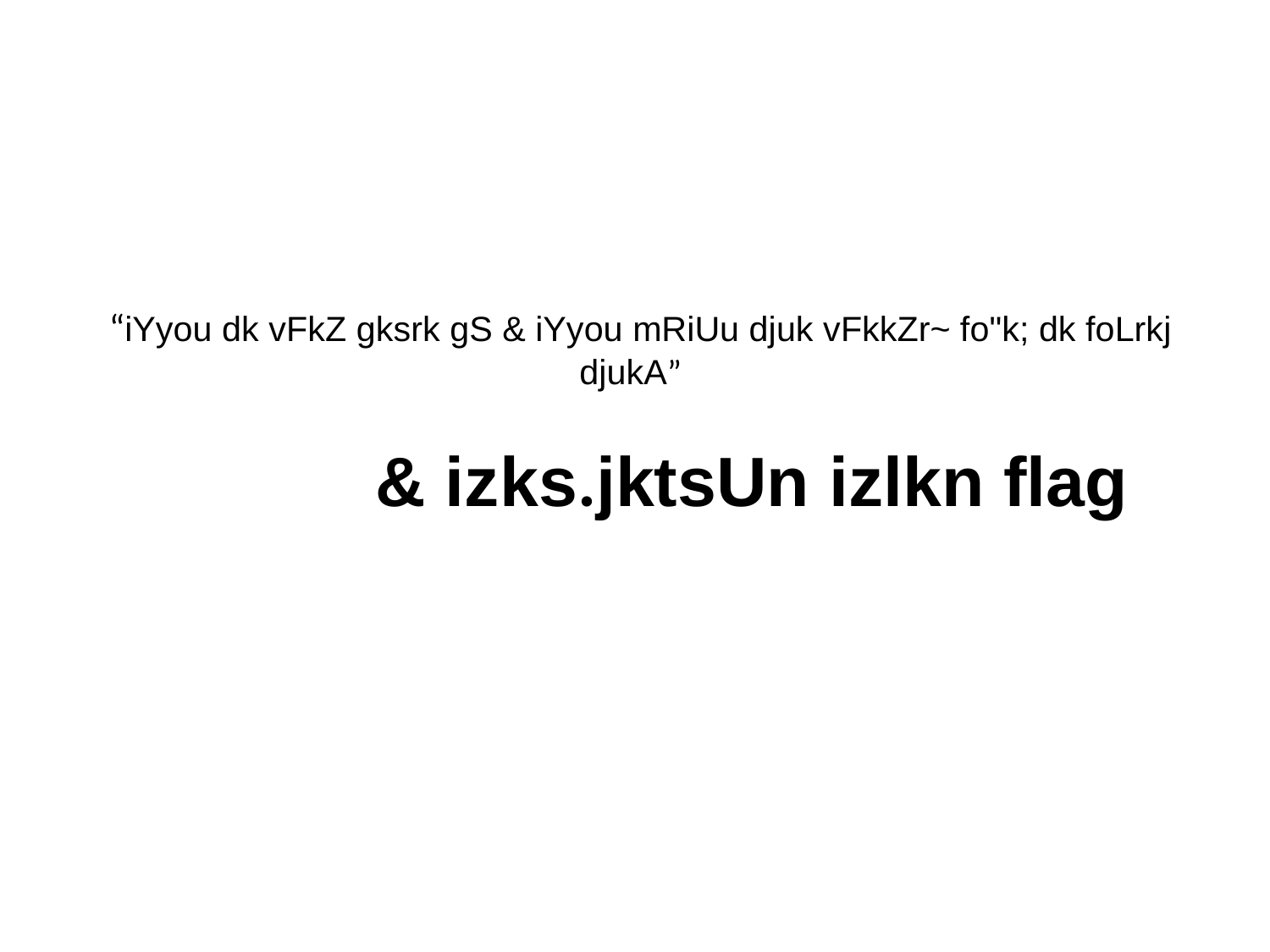

# “iYyou dk vFkZ gksrk gS & iYyou mRiUu djuk vFkkZr~ fo"k; dk foLrkj djukA” & izks.jktsUn izlkn flag